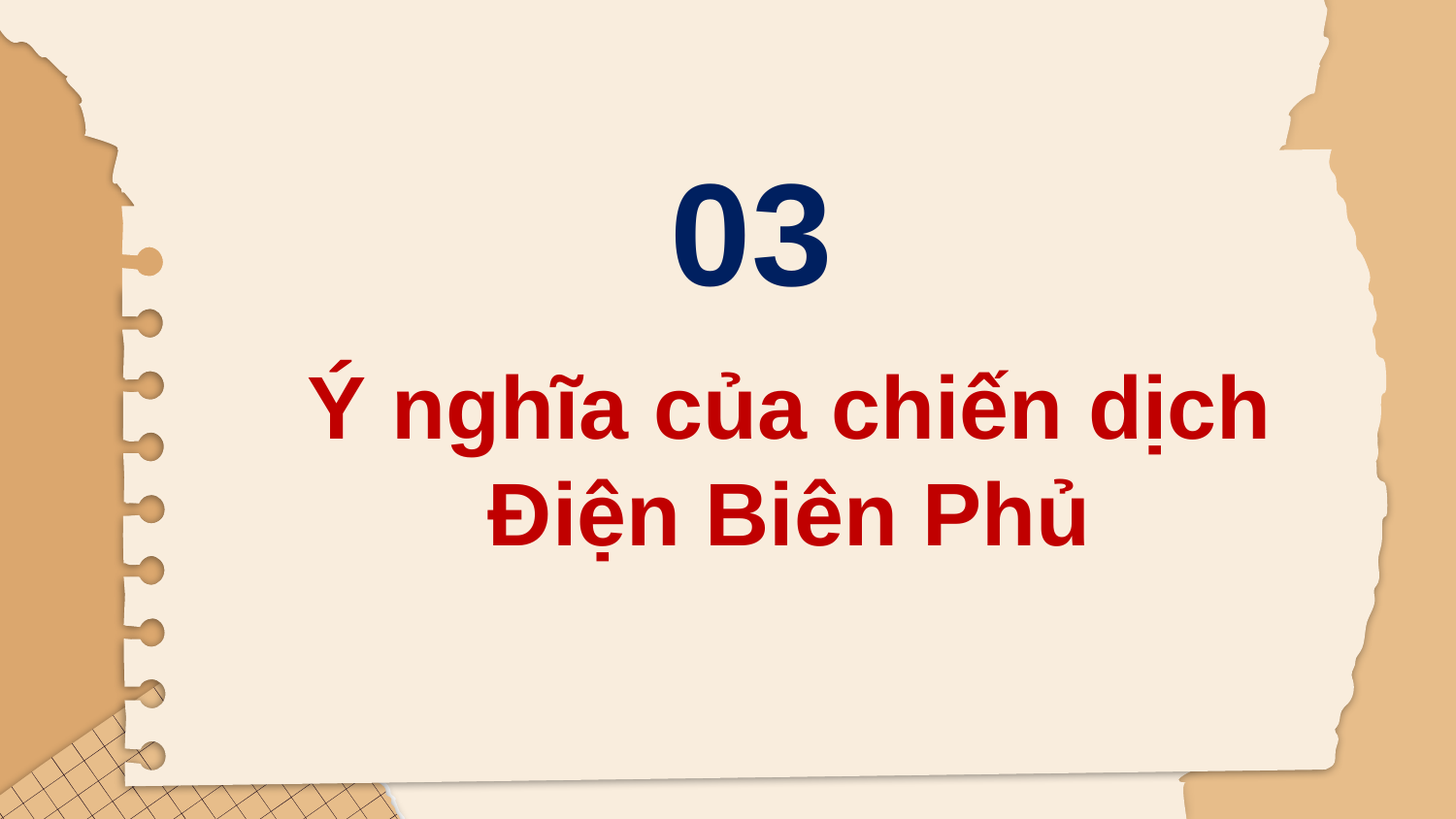

03
Ý nghĩa của chiến dịch Điện Biên Phủ